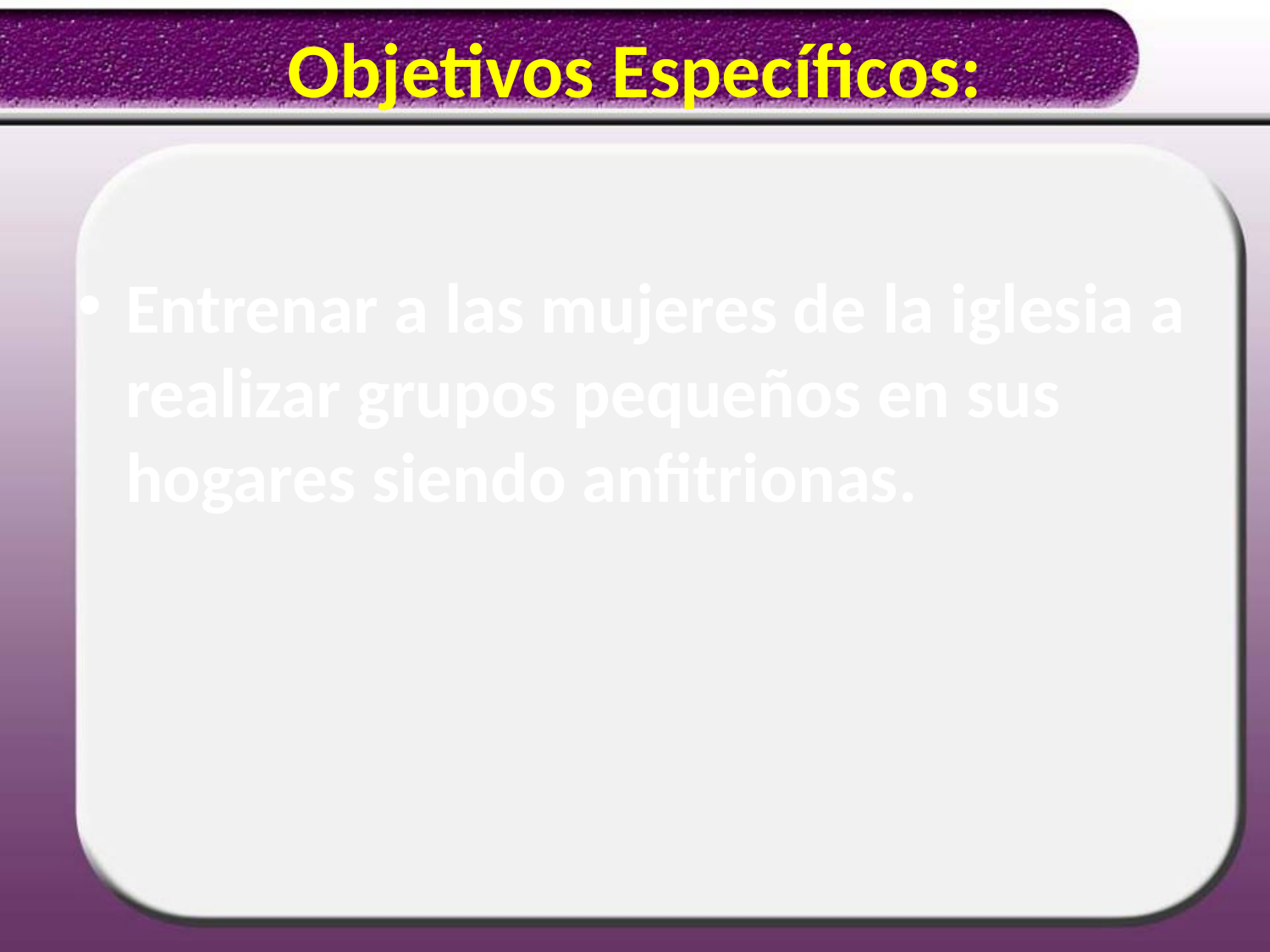

# Objetivos Específicos:
Entrenar a las mujeres de la iglesia a realizar grupos pequeños en sus hogares siendo anfitrionas.